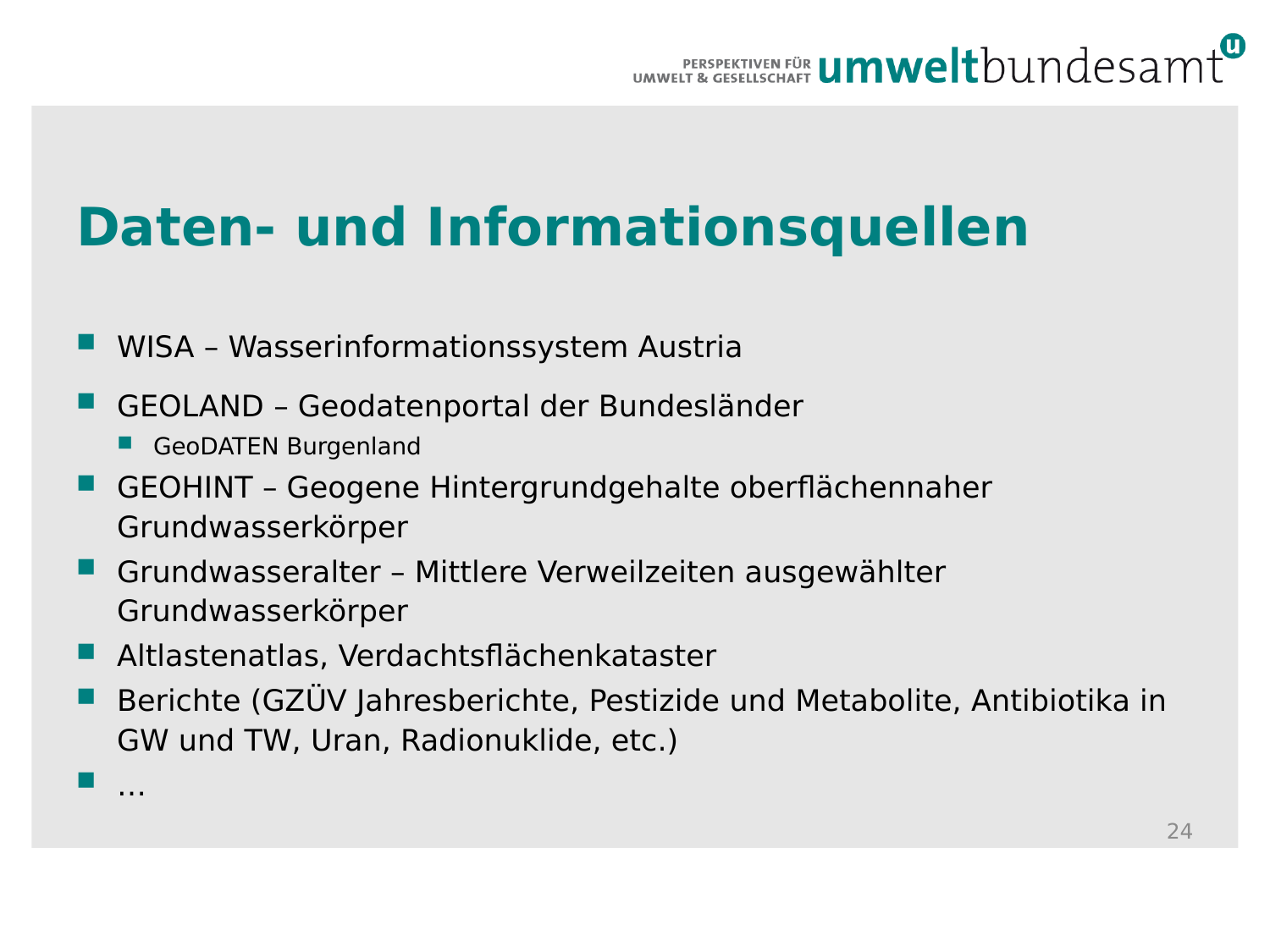

# Daten- und Informationsquellen
WISA – Wasserinformationssystem Austria
GEOLAND – Geodatenportal der Bundesländer
GeoDATEN Burgenland
GEOHINT – Geogene Hintergrundgehalte oberflächennaher Grundwasserkörper
Grundwasseralter – Mittlere Verweilzeiten ausgewählter Grundwasserkörper
Altlastenatlas, Verdachtsflächenkataster
Berichte (GZÜV Jahresberichte, Pestizide und Metabolite, Antibiotika in GW und TW, Uran, Radionuklide, etc.)
…

24